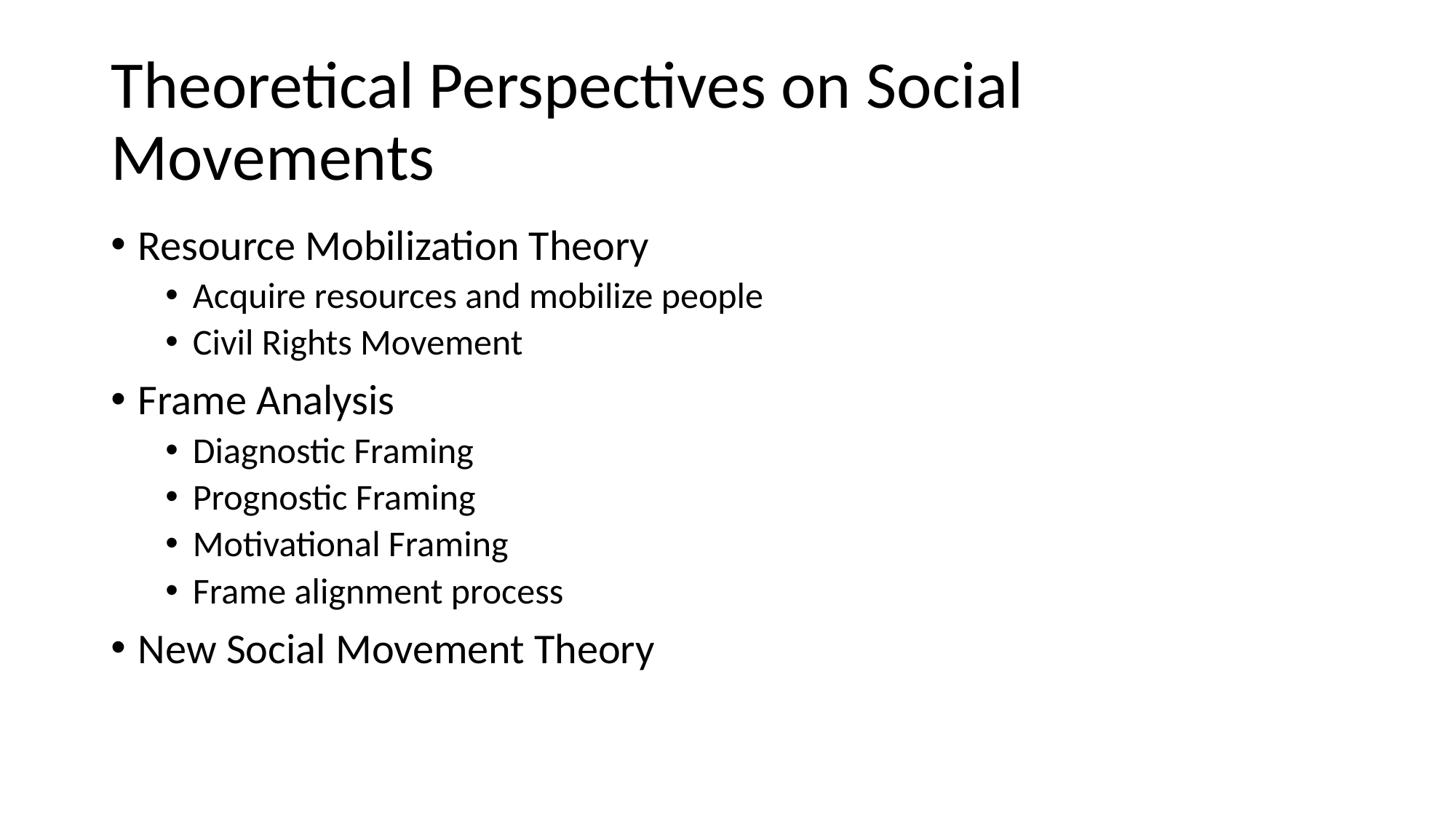

# Theoretical Perspectives on Social Movements
Resource Mobilization Theory
Acquire resources and mobilize people
Civil Rights Movement
Frame Analysis
Diagnostic Framing
Prognostic Framing
Motivational Framing
Frame alignment process
New Social Movement Theory